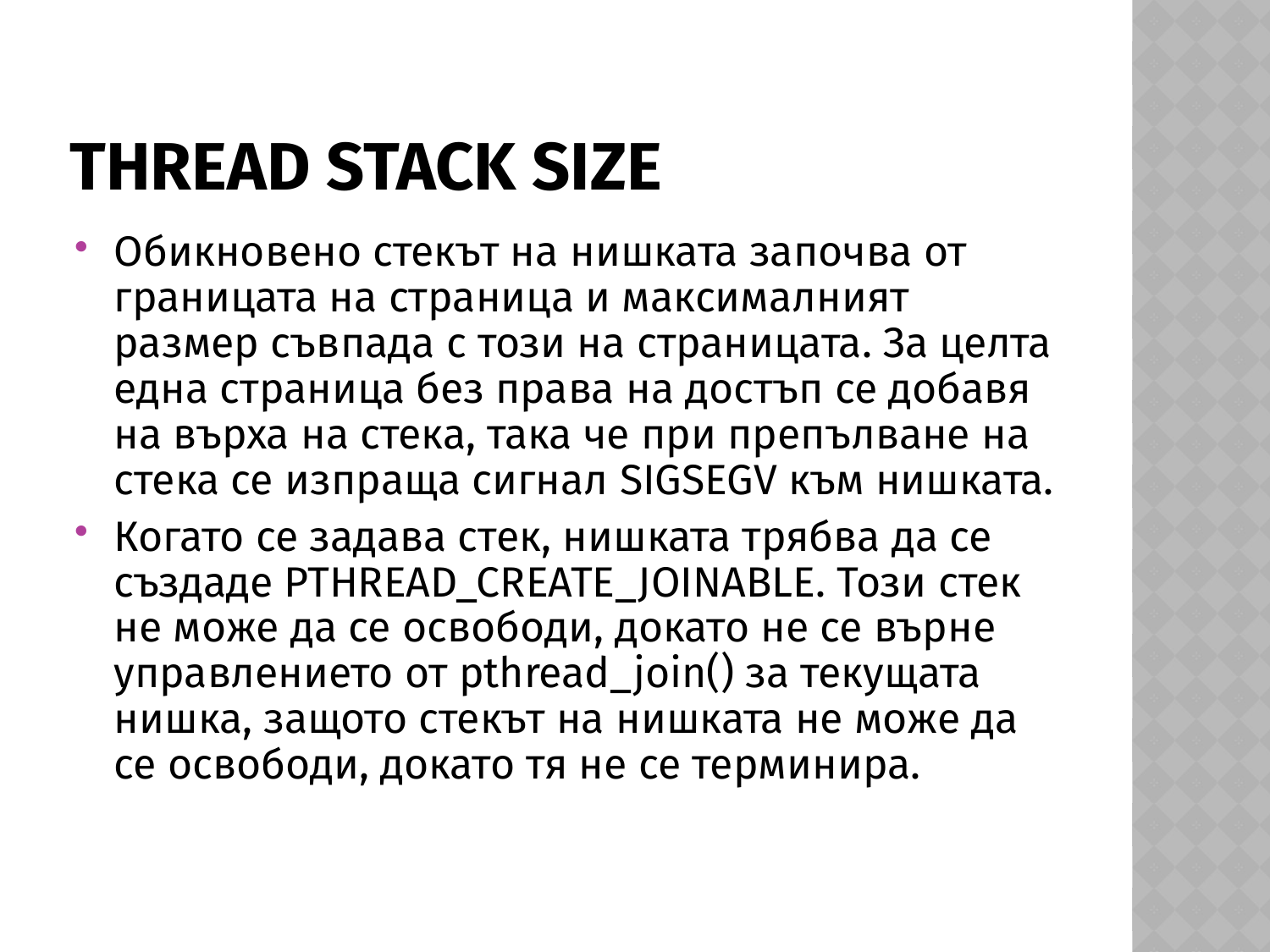

# Thread Stack Size
Обикновено стекът на нишката започва от границата на страница и максималният размер съвпада с този на страницата. За целта една страница без права на достъп се добавя на върха на стека, така че при препълване на стека се изпраща сигнал SIGSEGV към нишката.
Когато се задава стек, нишката трябва да се създаде PTHREAD_CREATE_JOINABLE. Този стек не може да се освободи, докато не се върне управлението от pthread_join() за текущата нишка, защото стекът на нишката не може да се освободи, докато тя не се терминира.